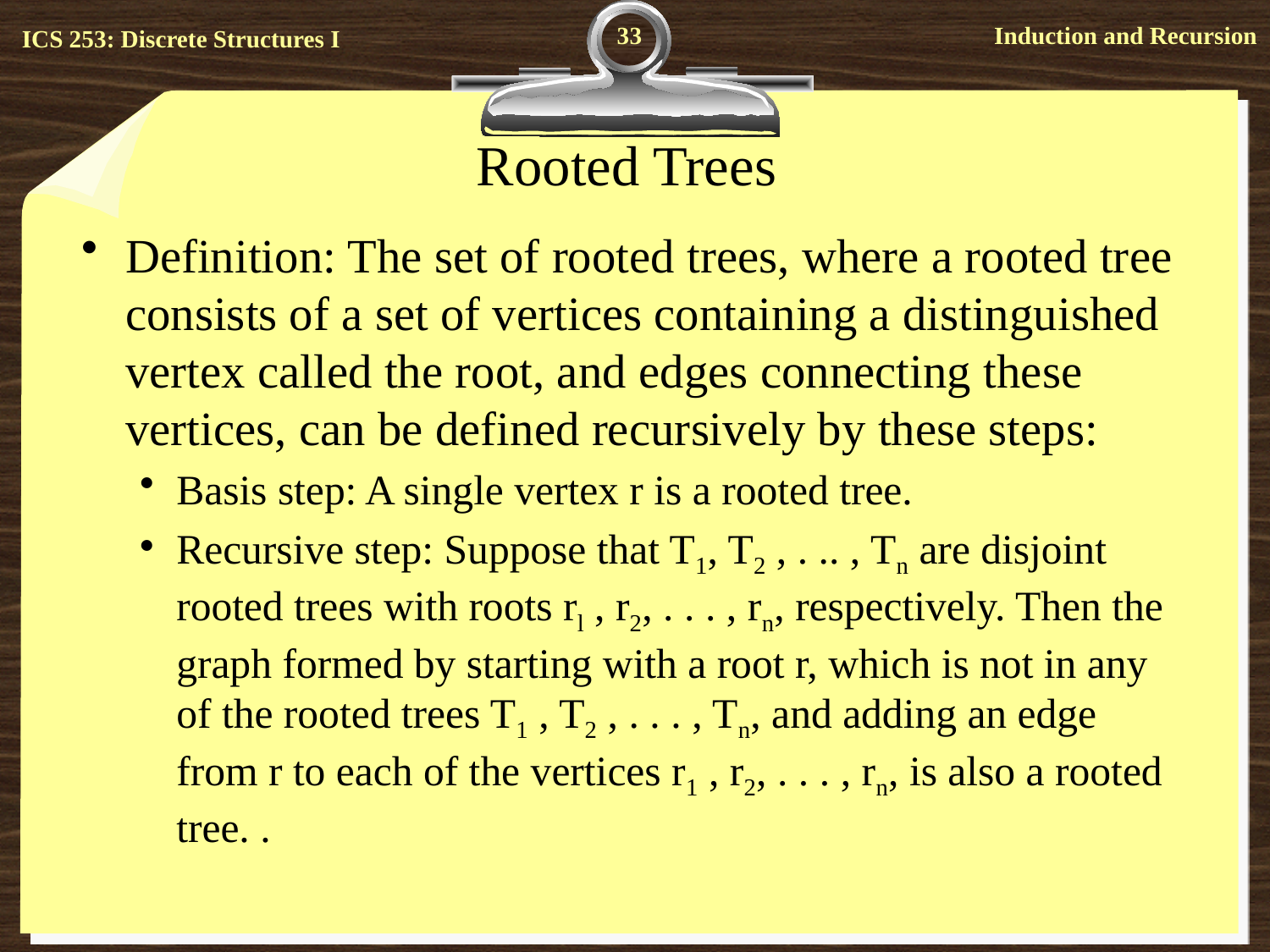

33
# Rooted Trees
Definition: The set of rooted trees, where a rooted tree consists of a set of vertices containing a distinguished vertex called the root, and edges connecting these vertices, can be defined recursively by these steps:
Basis step: A single vertex r is a rooted tree.
Recursive step: Suppose that T1, T2 , . .. , Tn are disjoint rooted trees with roots rl , r2, . . . , rn, respectively. Then the graph formed by starting with a root r, which is not in any of the rooted trees T1 , T2 , . . . , Tn, and adding an edge from r to each of the vertices r1 , r2, . . . , rn, is also a rooted tree. .